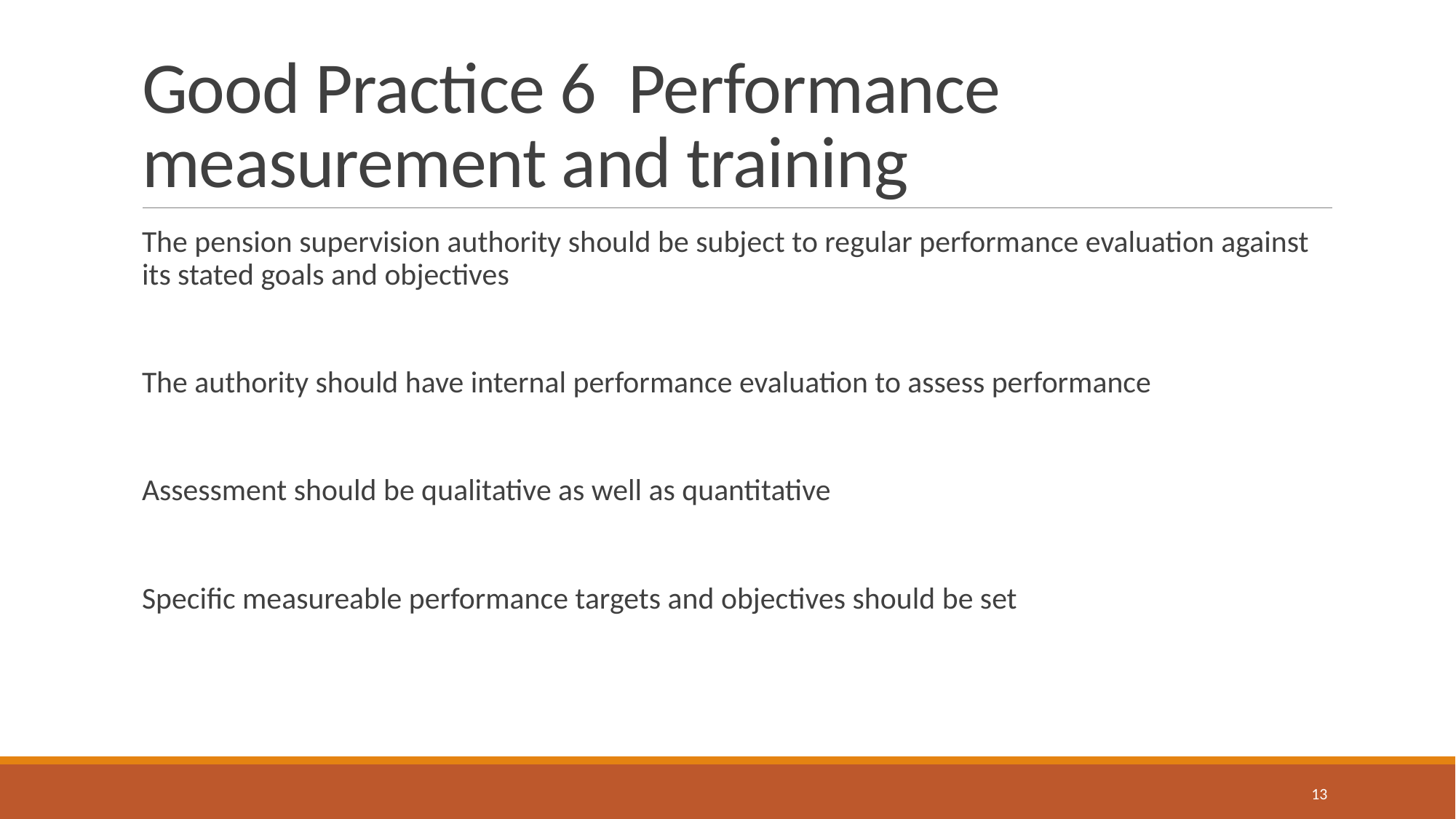

# Good Practice 6  Performance measurement and training
The pension supervision authority should be subject to regular performance evaluation against its stated goals and objectives

The authority should have internal performance evaluation to assess performance

Assessment should be qualitative as well as quantitative

Specific measureable performance targets and objectives should be set
13